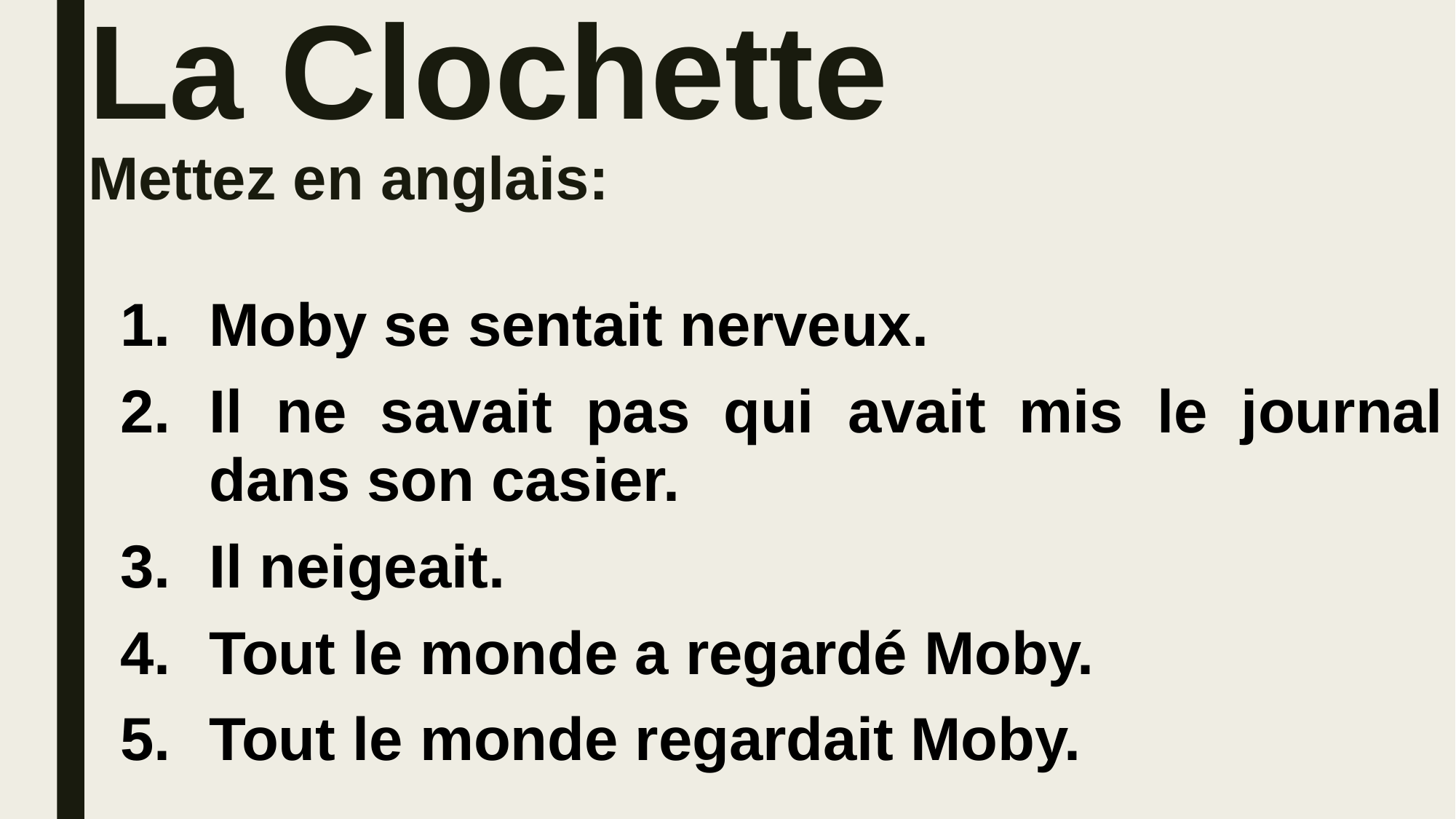

# La Clochette Mettez en anglais:
Moby se sentait nerveux.
Il ne savait pas qui avait mis le journal dans son casier.
Il neigeait.
Tout le monde a regardé Moby.
Tout le monde regardait Moby.